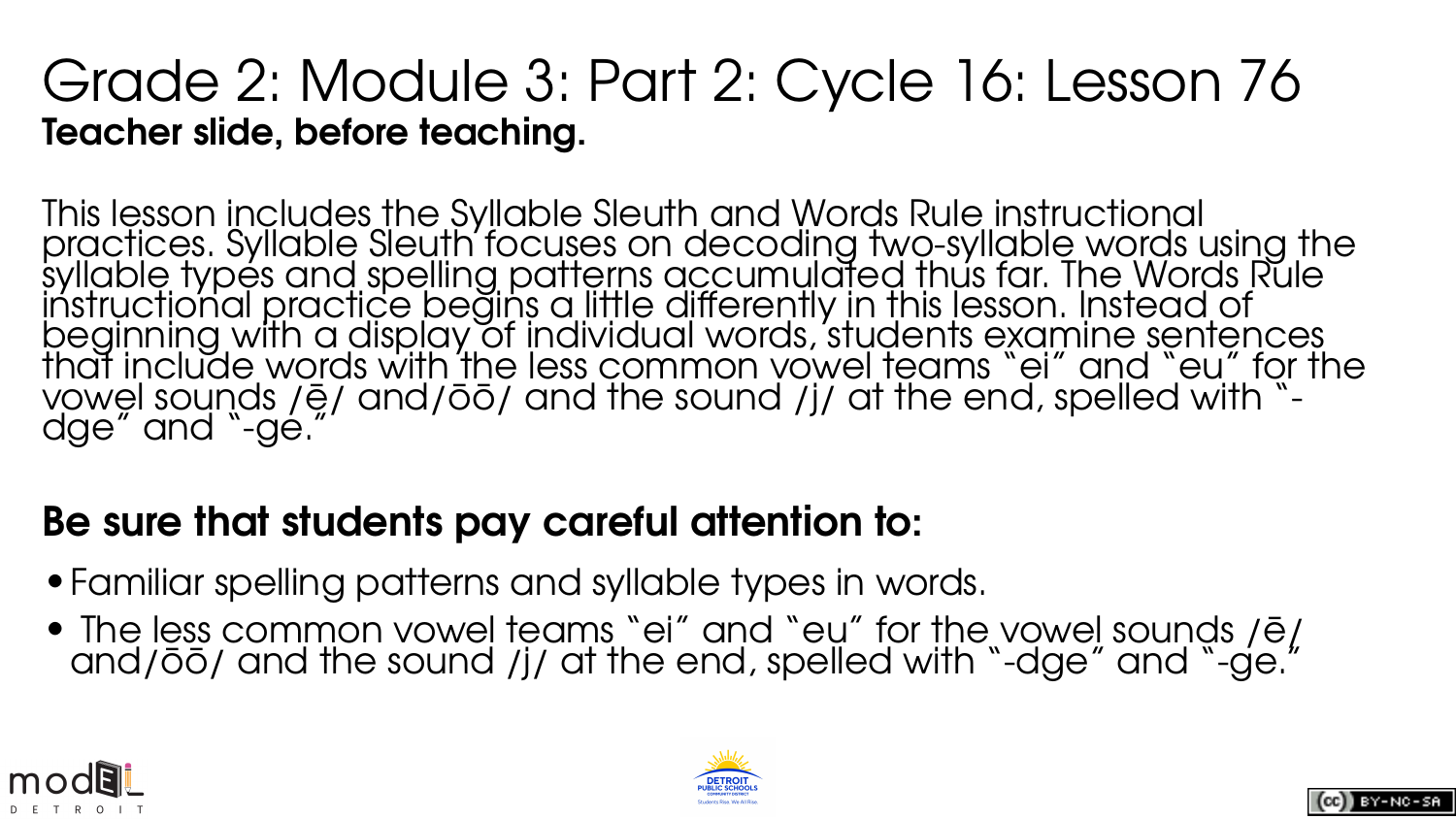

# Grade 2: Module 3: Part 2: Cycle 16: Lesson 76
Teacher slide, before teaching.
This lesson includes the Syllable Sleuth and Words Rule instructional practices. Syllable Sleuth focuses on decoding two-syllable words using the syllable types and spelling patterns accumulated thus far. The Words Rule instructional practice begins a little differently in this lesson. Instead of beginning with a display of individual words, students examine sentences that include words with the less common vowel teams “ei” and “eu” for the vowel sounds /ē/ and/ōō/ and the sound /j/ at the end, spelled with “-dge” and “-ge.”

Be sure that students pay careful attention to:
Familiar spelling patterns and syllable types in words.
 The less common vowel teams “ei” and “eu” for the vowel sounds /ē/ and/ōō/ and the sound /j/ at the end, spelled with “-dge” and “-ge.”